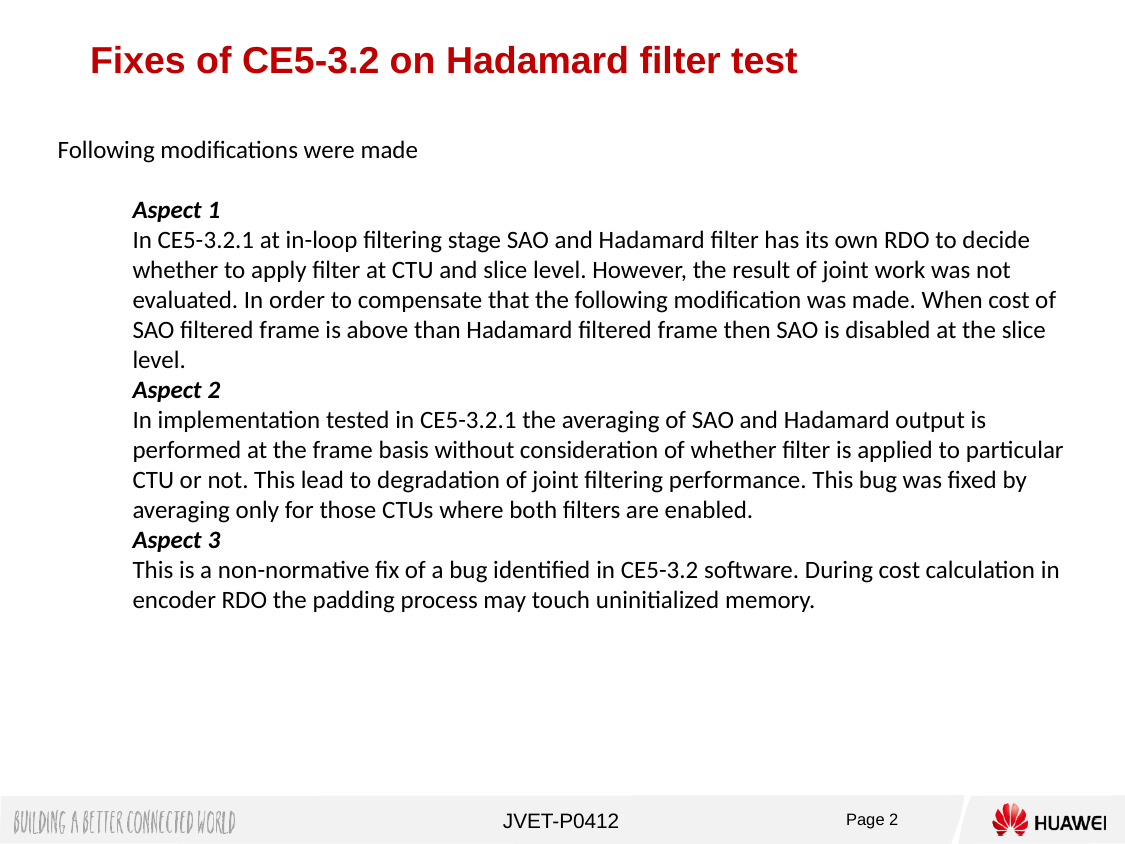

Fixes of CE5-3.2 on Hadamard filter test
Following modifications were made

Aspect 1
In CE5-3.2.1 at in-loop filtering stage SAO and Hadamard filter has its own RDO to decide whether to apply filter at CTU and slice level. However, the result of joint work was not evaluated. In order to compensate that the following modification was made. When cost of SAO filtered frame is above than Hadamard filtered frame then SAO is disabled at the slice level.
Aspect 2
In implementation tested in CE5-3.2.1 the averaging of SAO and Hadamard output is performed at the frame basis without consideration of whether filter is applied to particular CTU or not. This lead to degradation of joint filtering performance. This bug was fixed by averaging only for those CTUs where both filters are enabled.
Aspect 3
This is a non-normative fix of a bug identified in CE5-3.2 software. During cost calculation in encoder RDO the padding process may touch uninitialized memory.